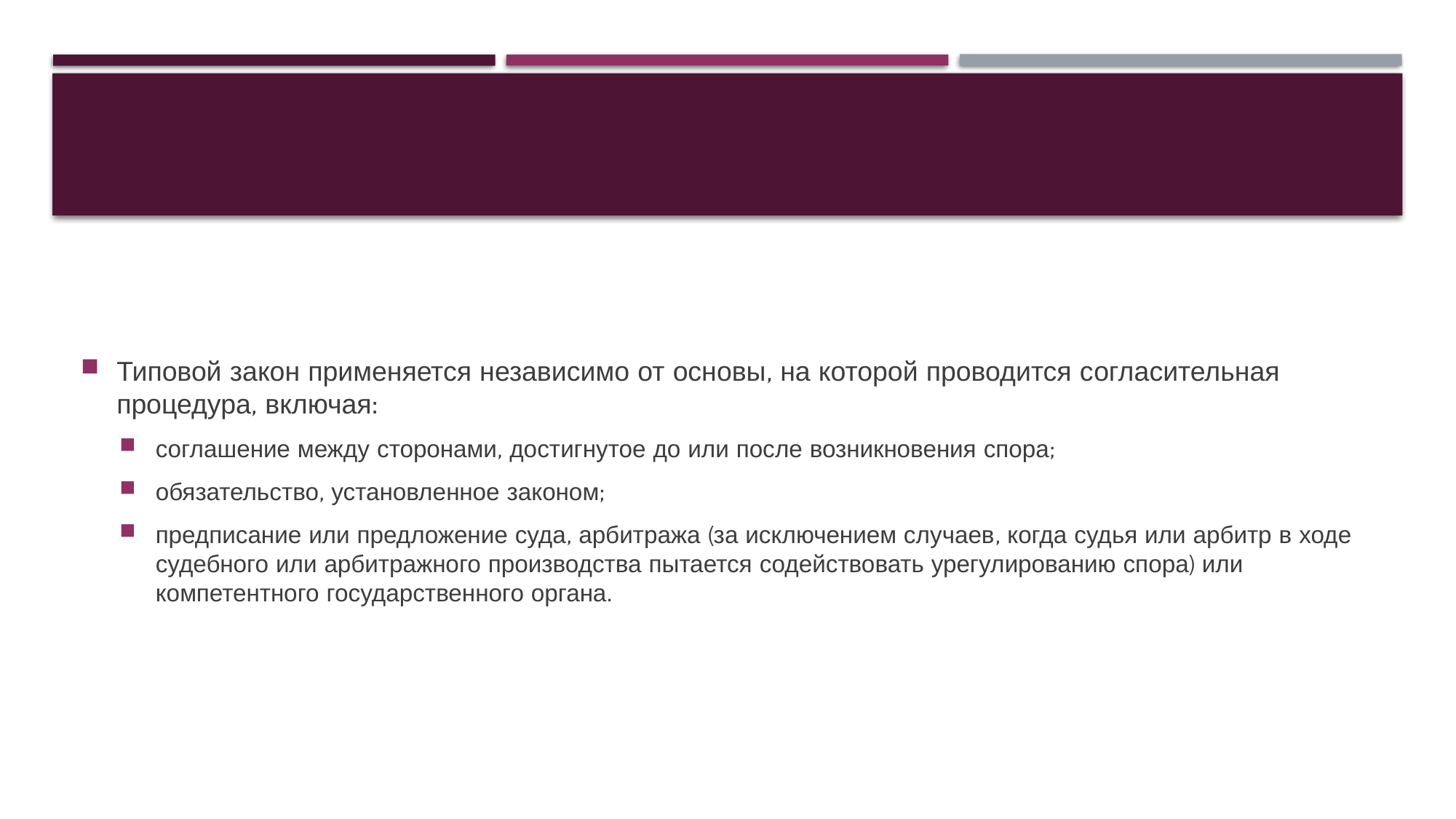

#
Типовой закон применяется независимо от основы, на которой проводится согласительная процедура, включая:
соглашение между сторонами, достигнутое до или после возникновения спора;
обязательство, установленное законом;
предписание или предложение суда, арбитража (за исключением случаев, когда судья или арбитр в ходе судебного или арбитражного производства пытается содействовать урегулированию спора) или компетентного государственного органа.